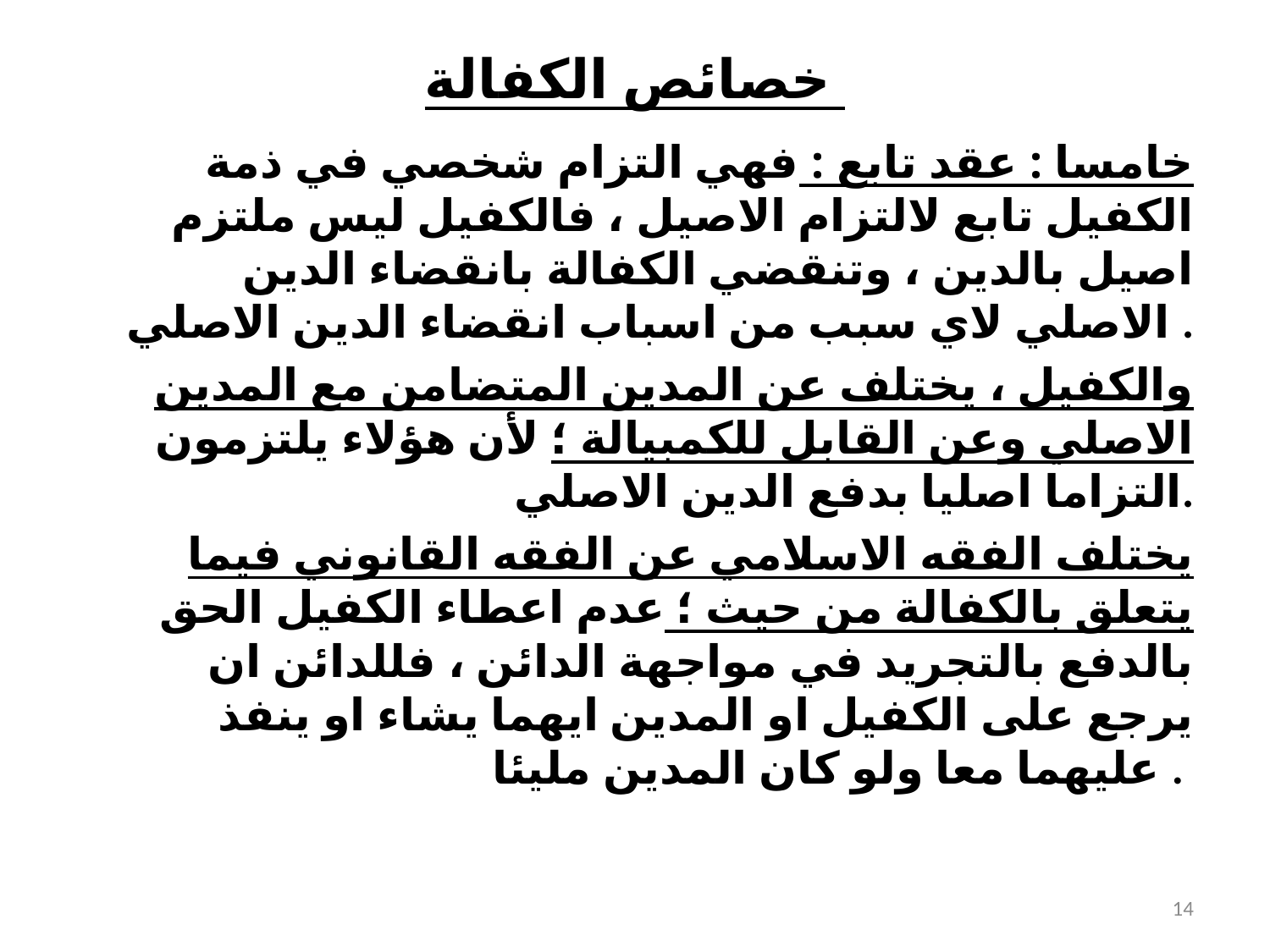

# خصائص الكفالة
خامسا : عقد تابع : فهي التزام شخصي في ذمة الكفيل تابع لالتزام الاصيل ، فالكفيل ليس ملتزم اصيل بالدين ، وتنقضي الكفالة بانقضاء الدين الاصلي لاي سبب من اسباب انقضاء الدين الاصلي .
والكفيل ، يختلف عن المدين المتضامن مع المدين الاصلي وعن القابل للكمبيالة ؛ لأن هؤلاء يلتزمون التزاما اصليا بدفع الدين الاصلي.
يختلف الفقه الاسلامي عن الفقه القانوني فيما يتعلق بالكفالة من حيث ؛ عدم اعطاء الكفيل الحق بالدفع بالتجريد في مواجهة الدائن ، فللدائن ان يرجع على الكفيل او المدين ايهما يشاء او ينفذ عليهما معا ولو كان المدين مليئا .
14